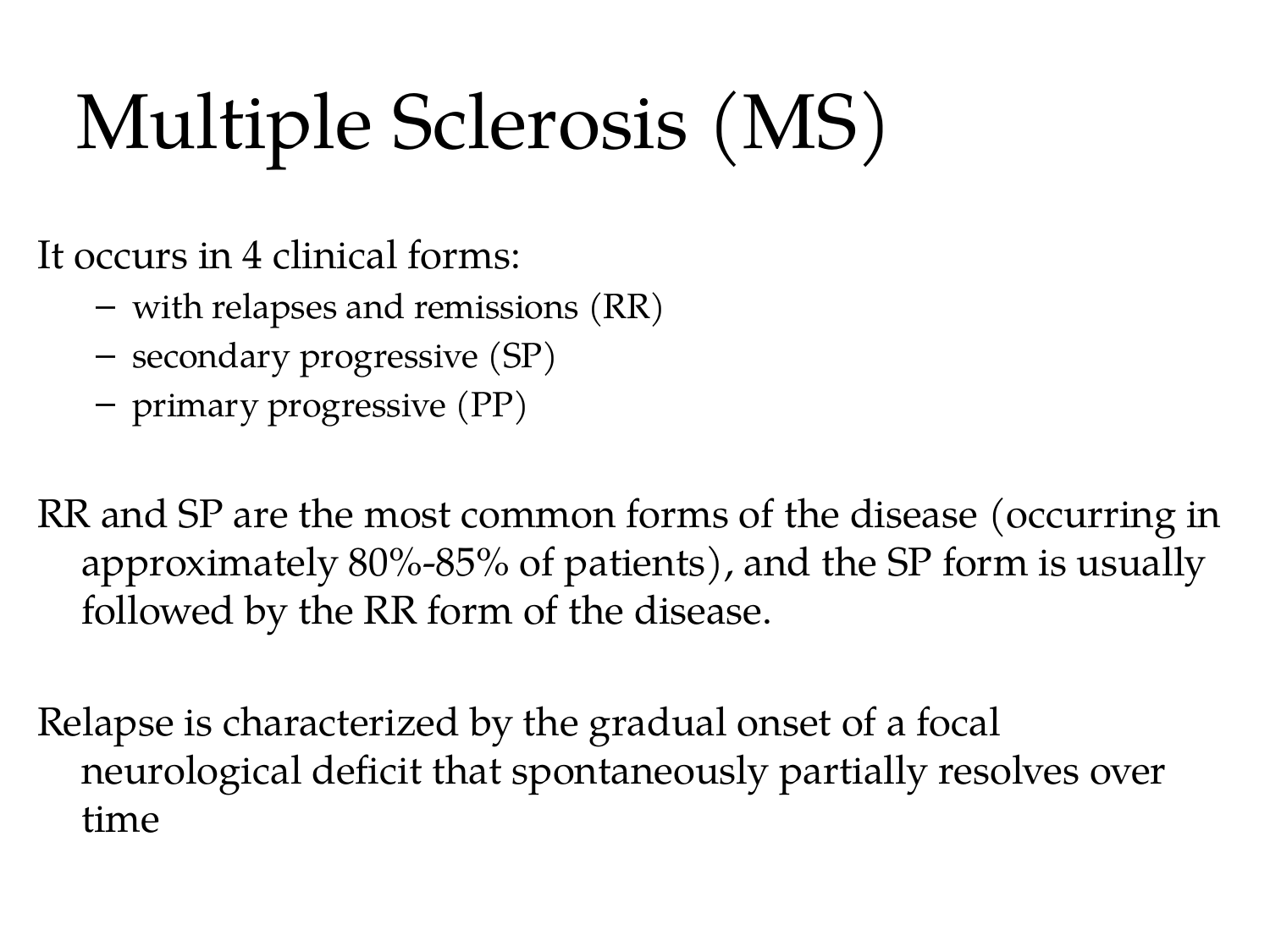

# Multiple Sclerosis (MS)
It occurs in 4 clinical forms:
with relapses and remissions (RR)
secondary progressive (SP)
primary progressive (PP)

RR and SP are the most common forms of the disease (occurring in approximately 80%-85% of patients), and the SP form is usually followed by the RR form of the disease.

Relapse is characterized by the gradual onset of a focal neurological deficit that spontaneously partially resolves over time